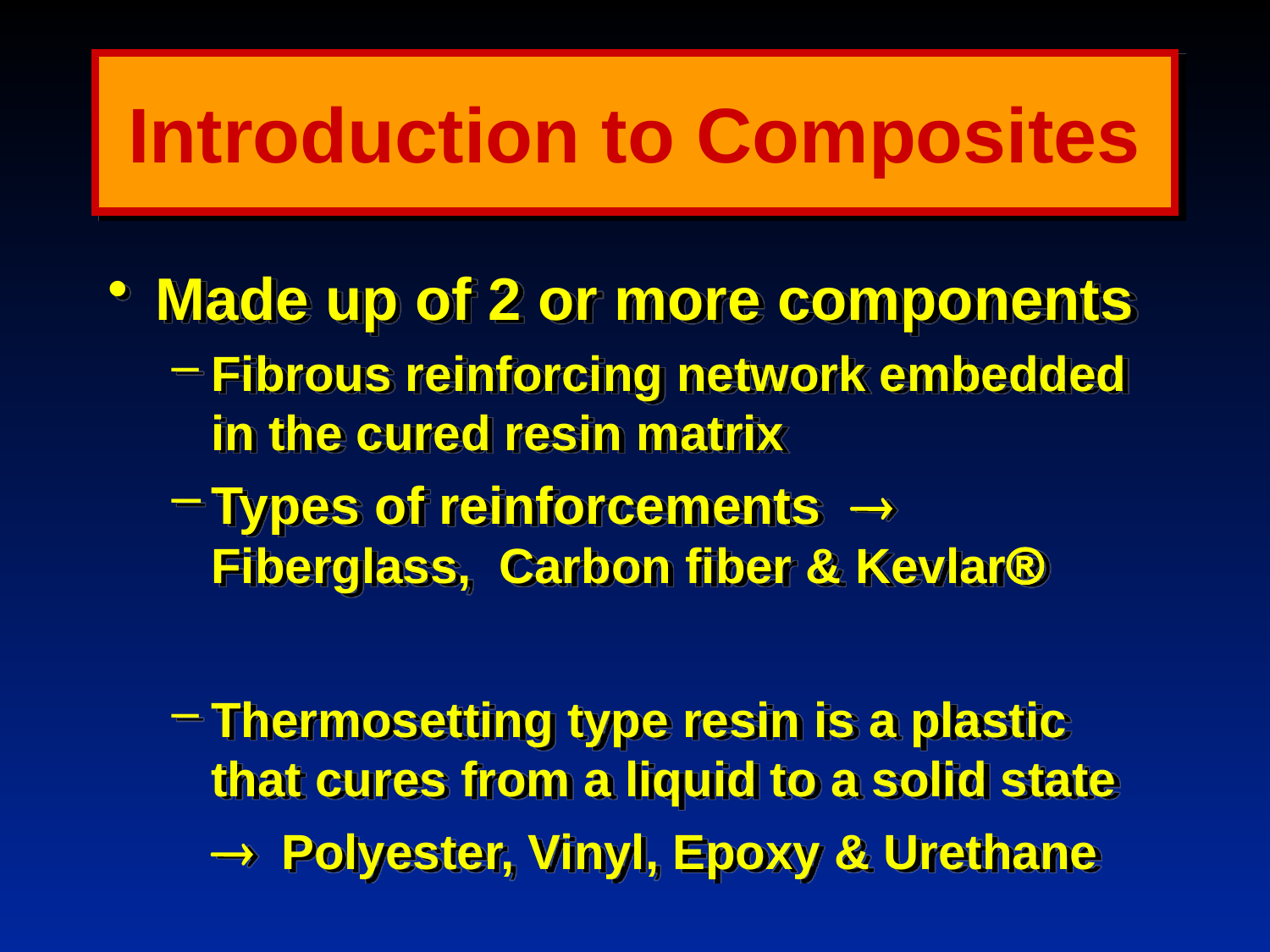

# Introduction to Composites
Made up of 2 or more components
Fibrous reinforcing network embedded in the cured resin matrix
Types of reinforcements  → Fiberglass,  Carbon fiber & Kevlar®

Thermosetting type resin is a plastic that cures from a liquid to a solid state
	→  Polyester, Vinyl, Epoxy & Urethane